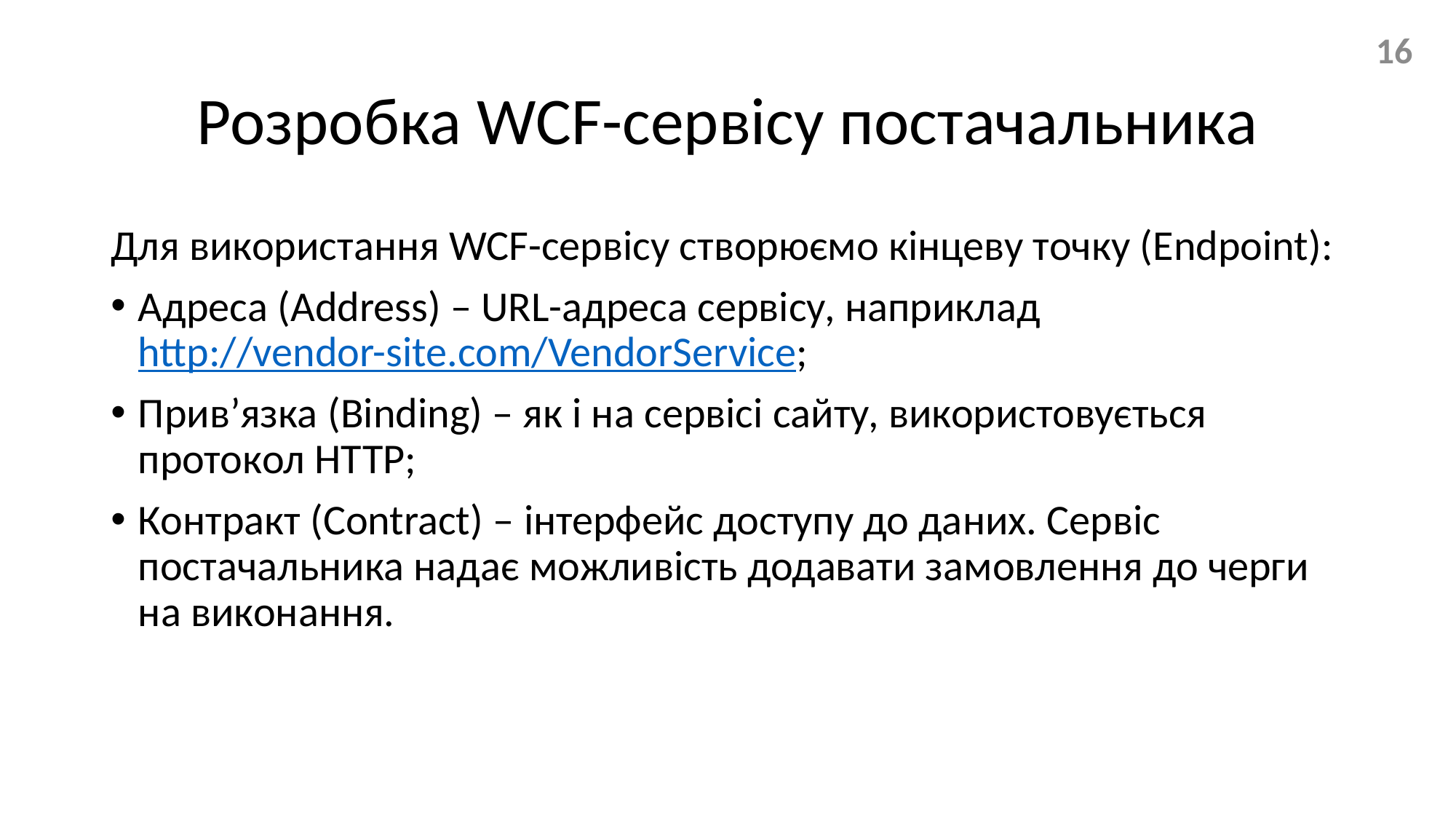

16
# Розробка WCF-сервісу постачальника
Для використання WCF-сервісу створюємо кінцеву точку (Endpoint):
Адреса (Address) – URL-адреса сервісу, наприклад http://vendor-site.com/VendorService;
Прив’язка (Binding) – як і на сервісі сайту, використовується протокол HTTP;
Контракт (Contract) – інтерфейс доступу до даних. Сервіс постачальника надає можливість додавати замовлення до черги на виконання.